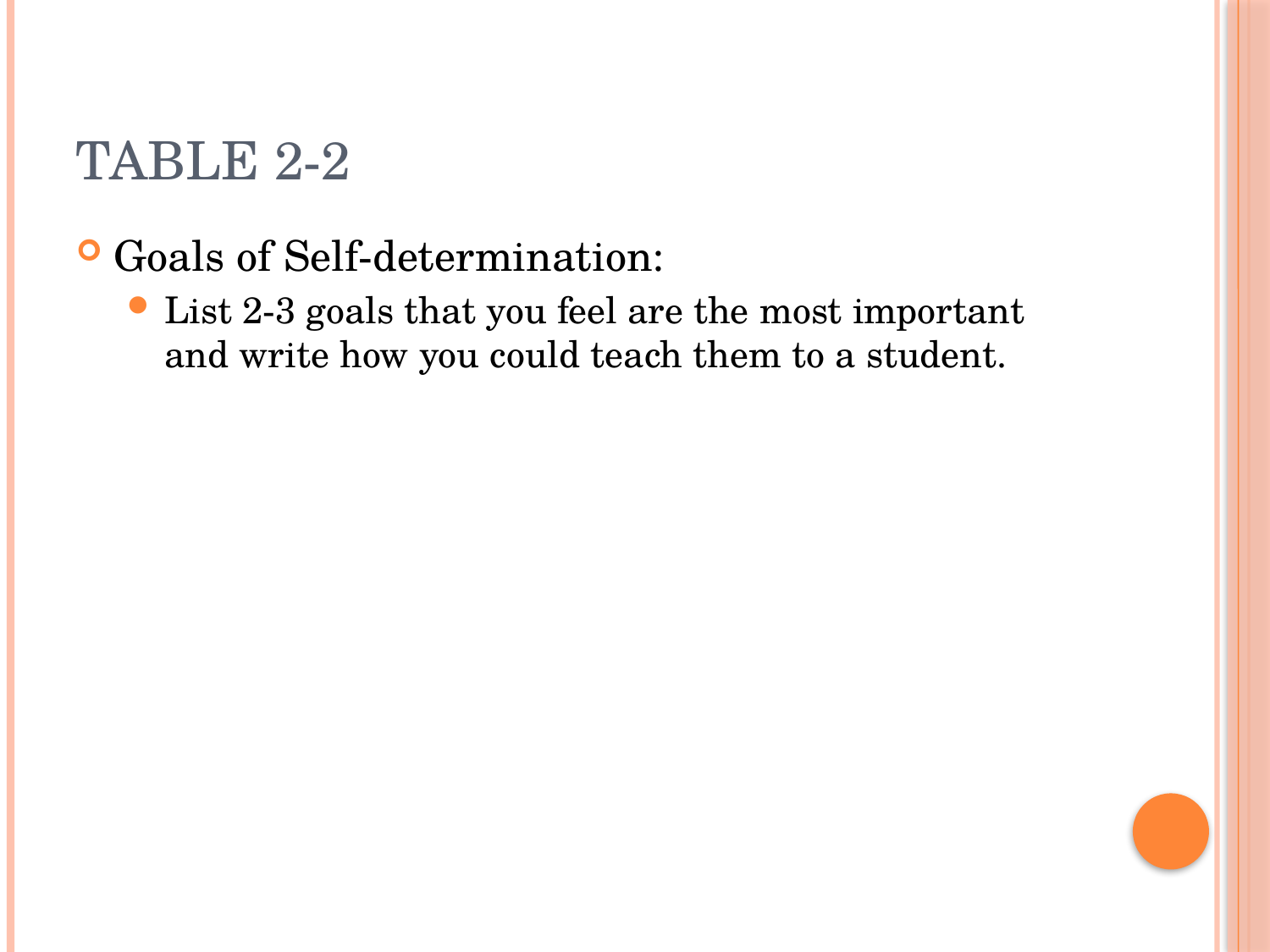

# Table 2-2
Goals of Self-determination:
List 2-3 goals that you feel are the most important and write how you could teach them to a student.